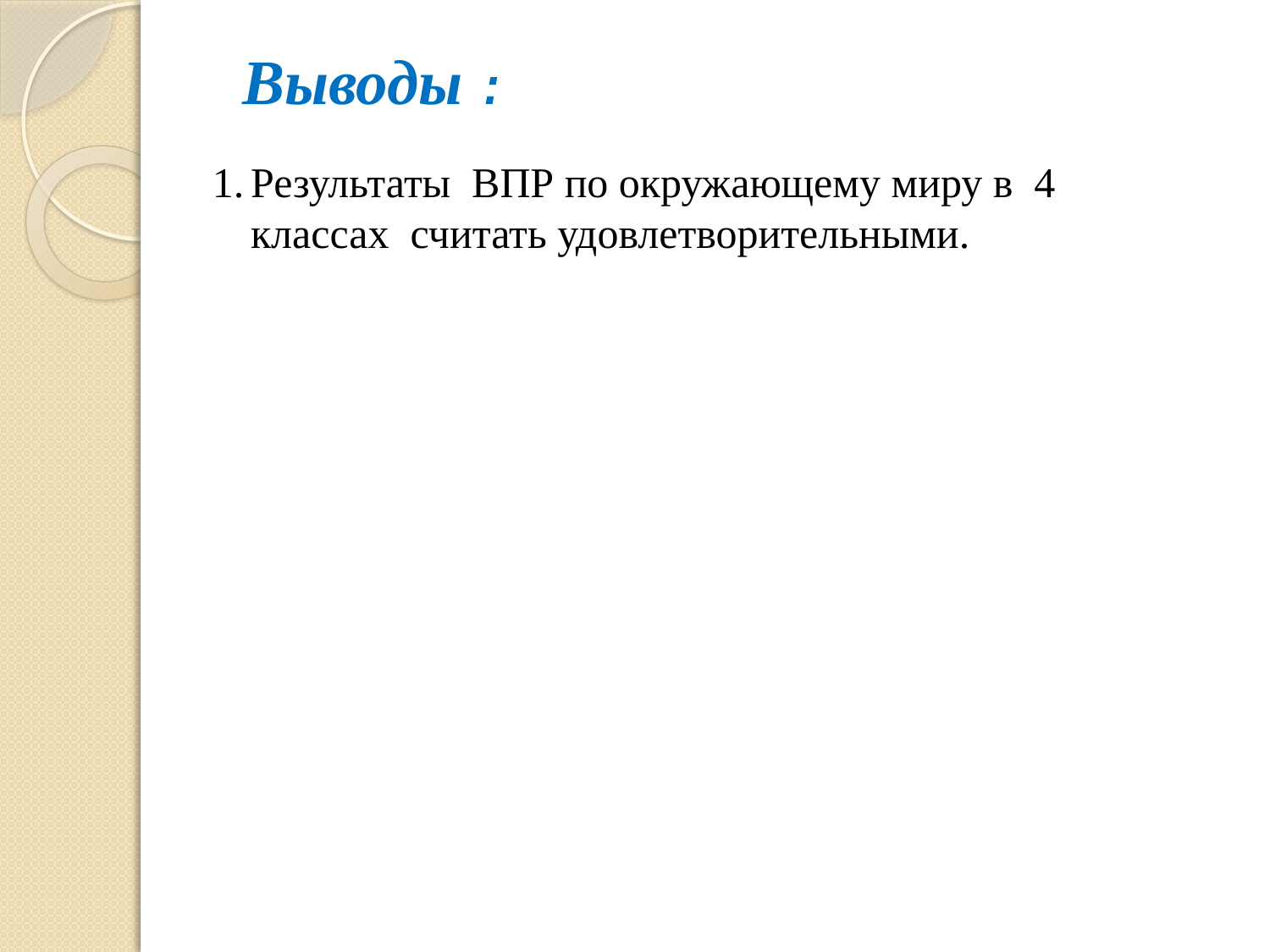

# Выводы :
1.

Результаты  ВПР по окружающему миру в  4   классах  считать удовлетворительными.